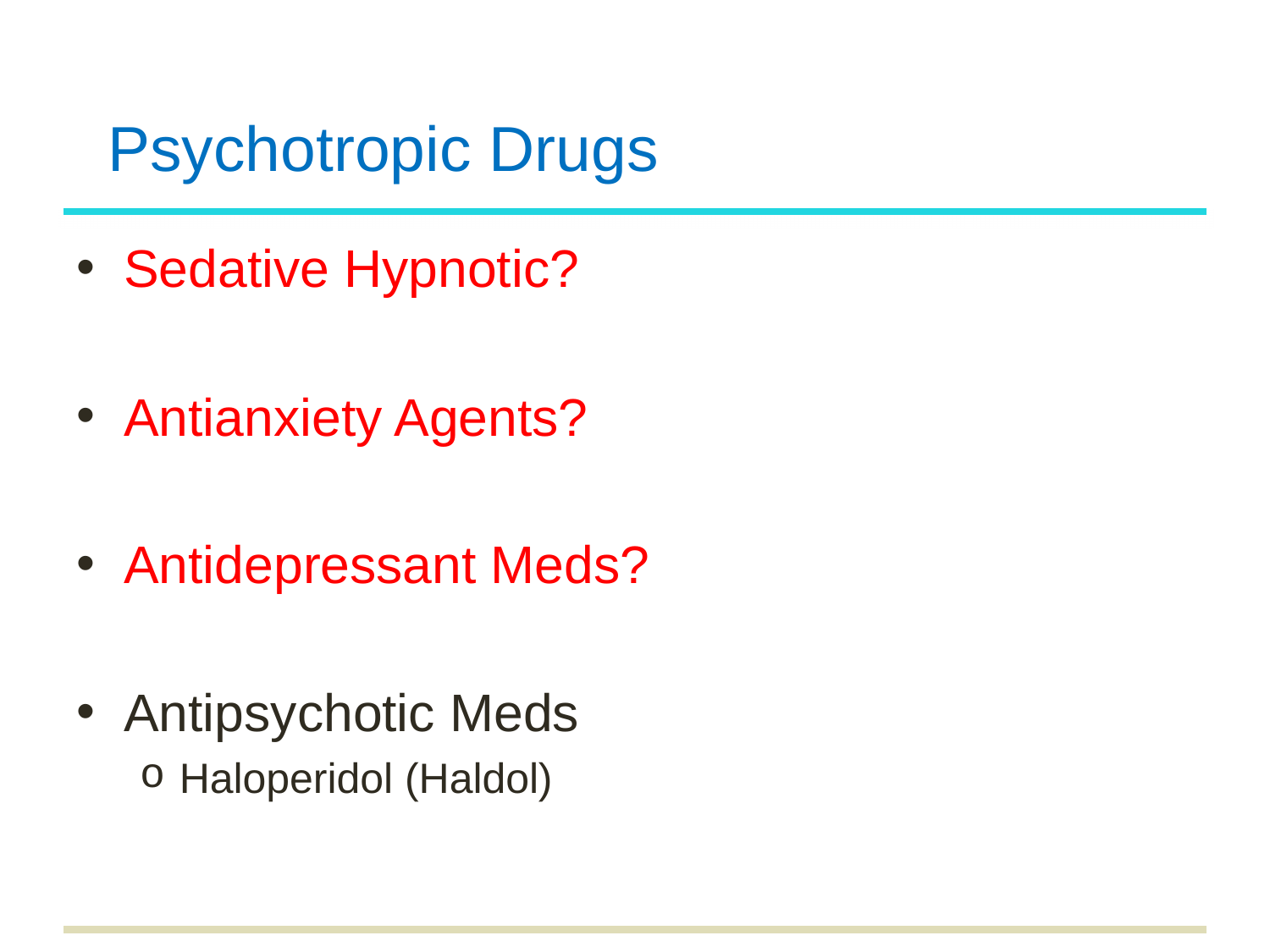

# Psychotropic Drugs
Sedative Hypnotic?

Antianxiety Agents?

Antidepressant Meds?

Antipsychotic Meds
Haloperidol (Haldol)
18